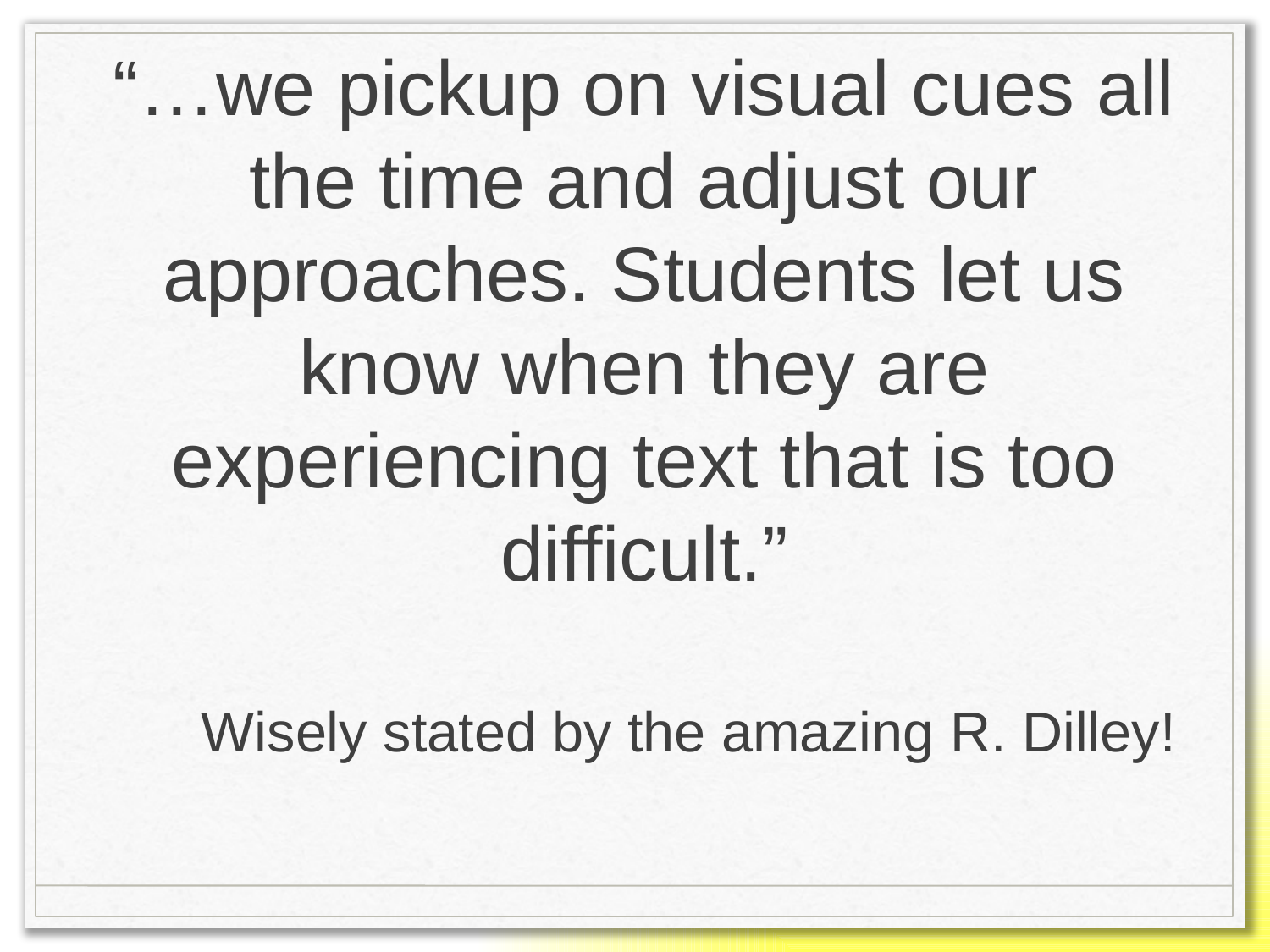

# “…we pickup on visual cues all the time and adjust our approaches. Students let us know when they are experiencing text that is too difficult.”
Wisely stated by the amazing R. Dilley!